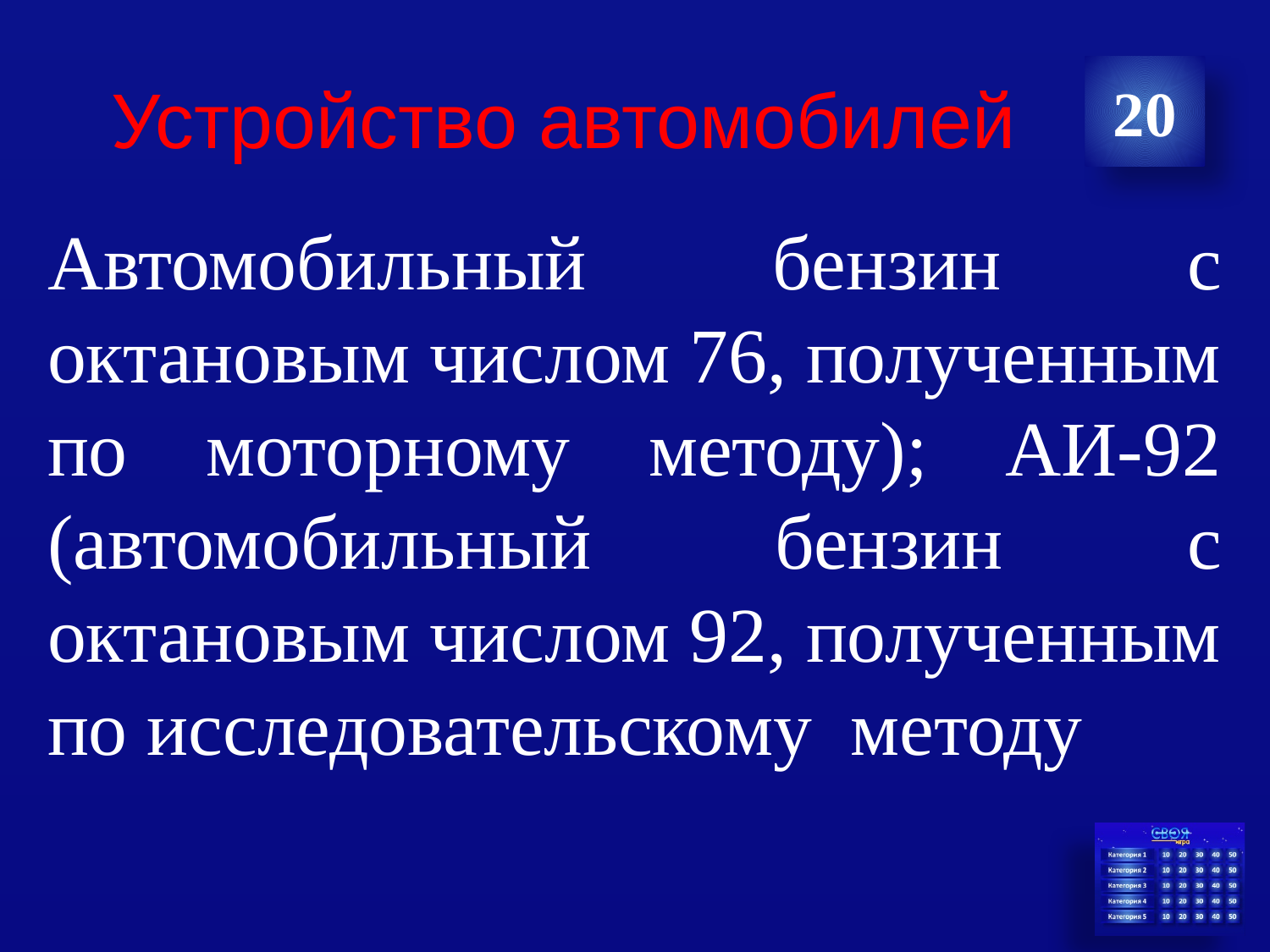

# Устройство автомобилей
20
Автомобильный бензин с октановым числом 76, полученным по моторному методу); АИ-92 (автомобильный бензин с октановым числом 92, полученным по исследовательскому  методу